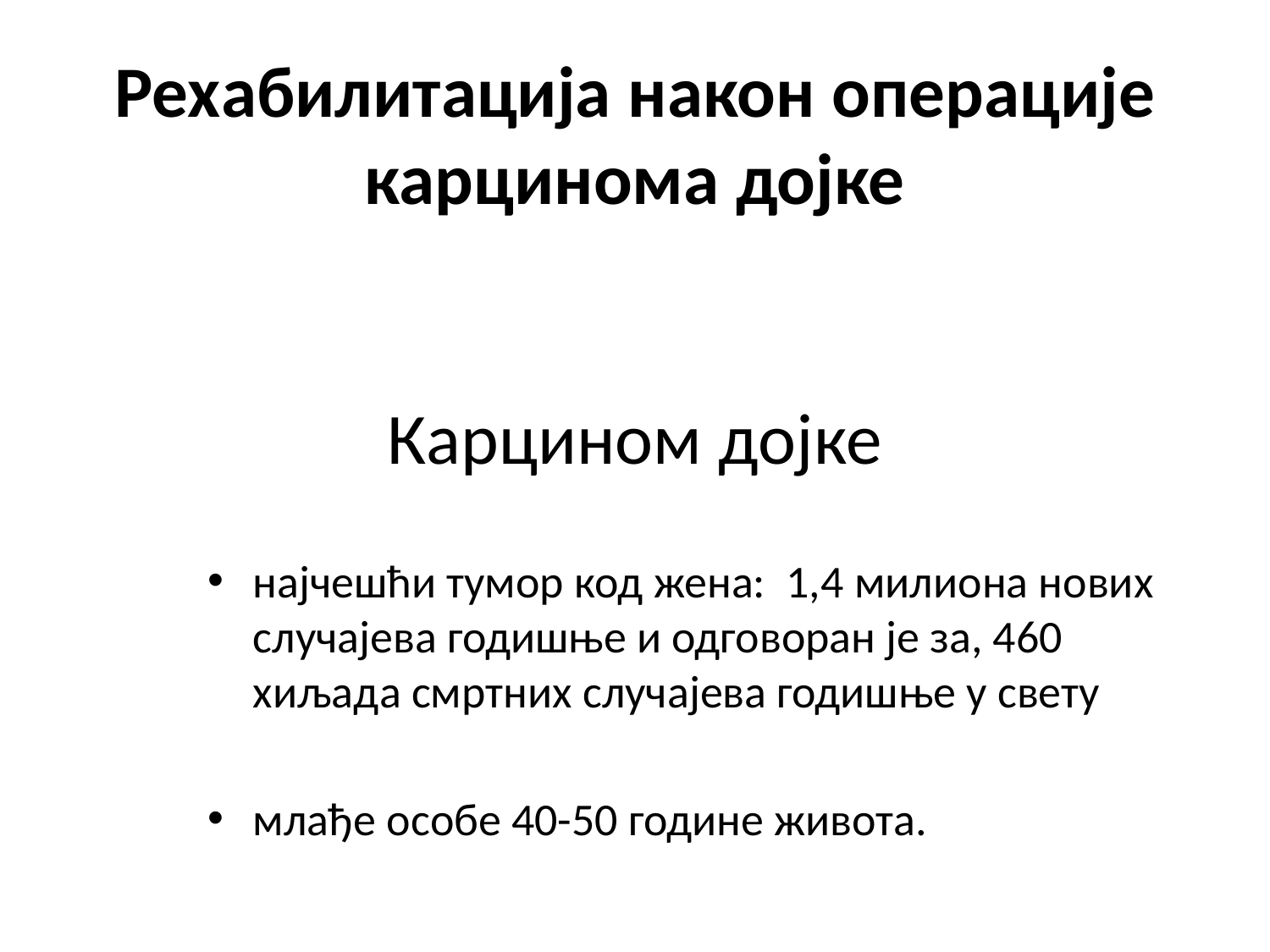

# Рехабилитација након операције карцинома дојке Карцином дојке
најчешћи тумор код жена:  1,4 милиона нових случајева годишње и одговоран је за, 460 хиљада смртних случајева годишње у свету

млађе особе 40-50 године живота.